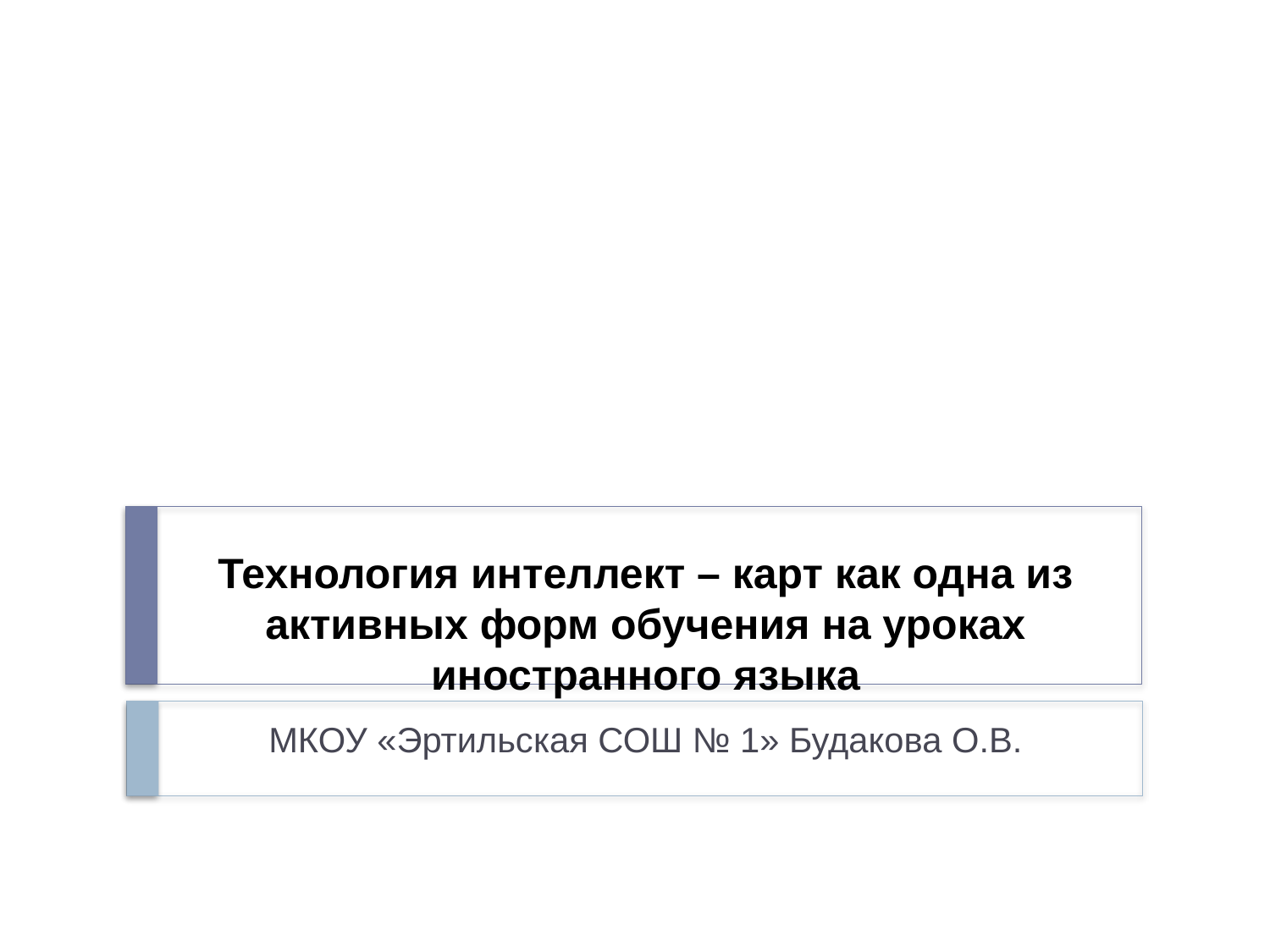

# Технология интеллект – карт как одна из активных форм обучения на уроках иностранного языка
МКОУ «Эртильская СОШ № 1» Будакова О.В.